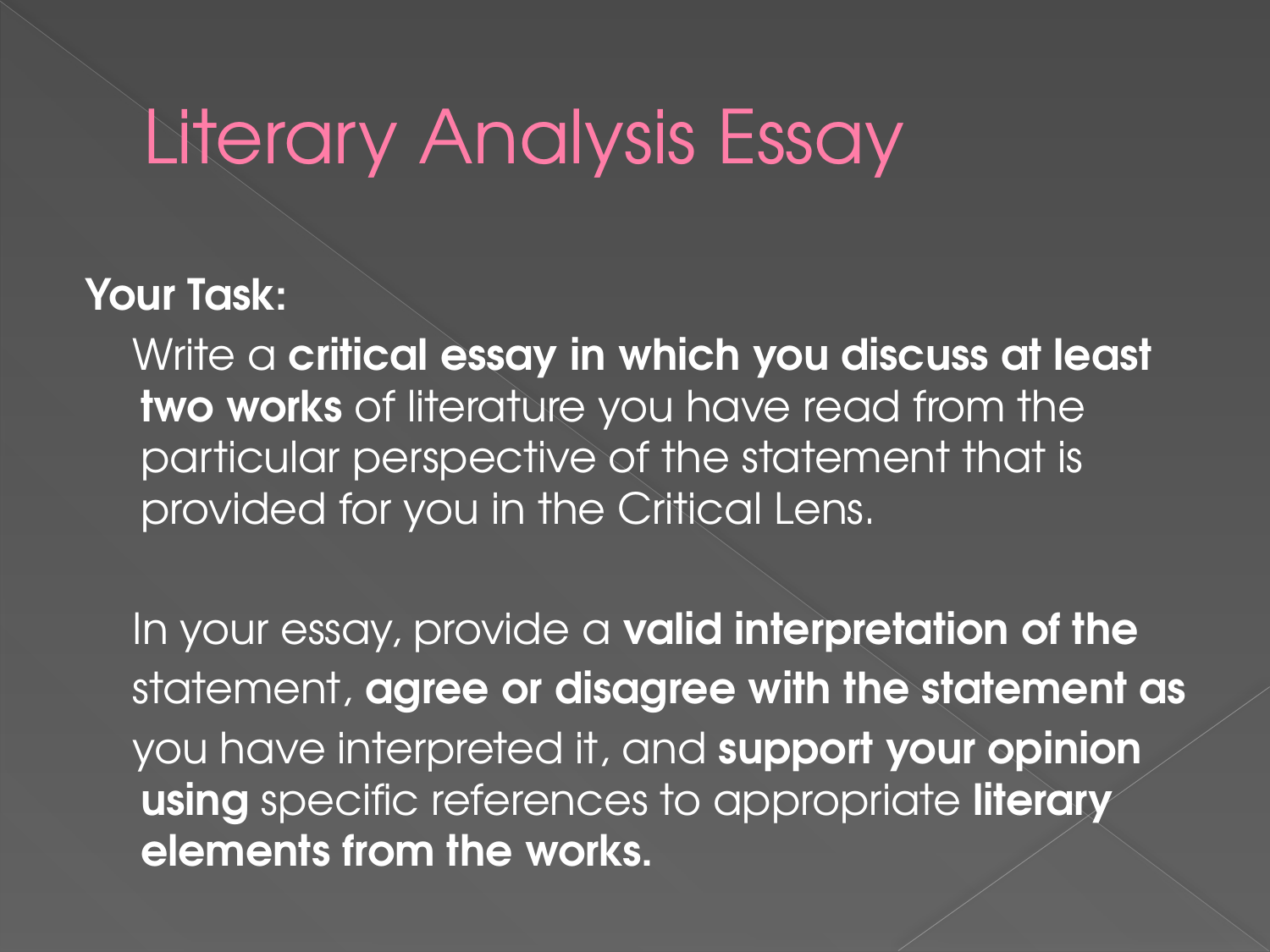

# Literary Analysis Essay
Your Task:
    Write a critical essay in which you discuss at least two works of literature you have read from the particular perspective of the statement that is provided for you in the Critical Lens.

    In your essay, provide a valid interpretation of the
    statement, agree or disagree with the statement as
    you have interpreted it, and support your opinion using specific references to appropriate literary elements from the works.